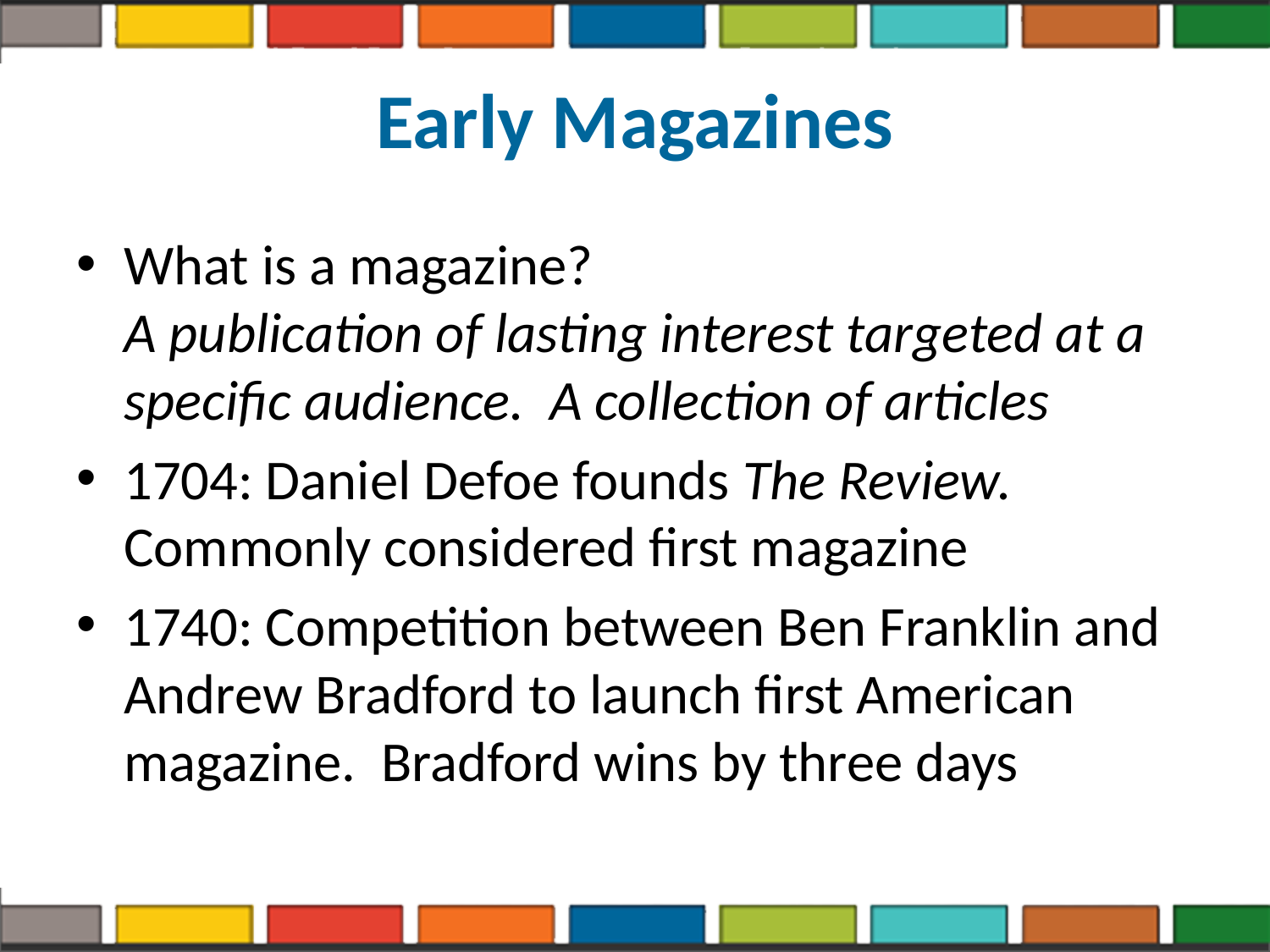

# Early Magazines
What is a magazine?
A publication of lasting interest targeted at a specific audience.  A collection of articles
1704: Daniel Defoe founds The Review. Commonly considered first magazine
1740: Competition between Ben Franklin and Andrew Bradford to launch first American magazine.  Bradford wins by three days